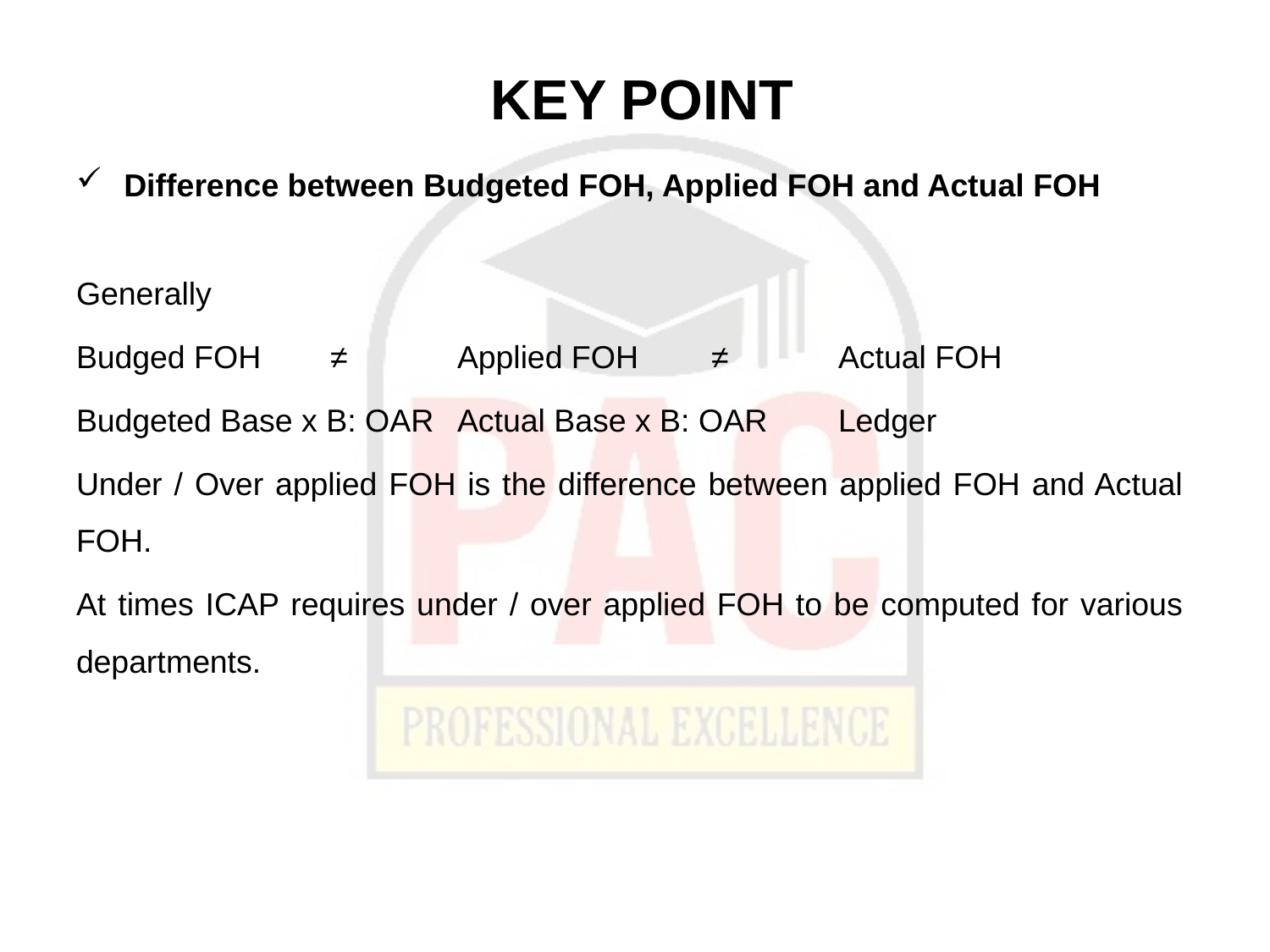

# KEY POINT
Difference between Budgeted FOH, Applied FOH and Actual FOH

Generally
Budged FOH	≠	Applied FOH	≠	Actual FOH
Budgeted Base x B: OAR	Actual Base x B: OAR	Ledger
Under / Over applied FOH is the difference between applied FOH and Actual FOH.
At times ICAP requires under / over applied FOH to be computed for various departments.